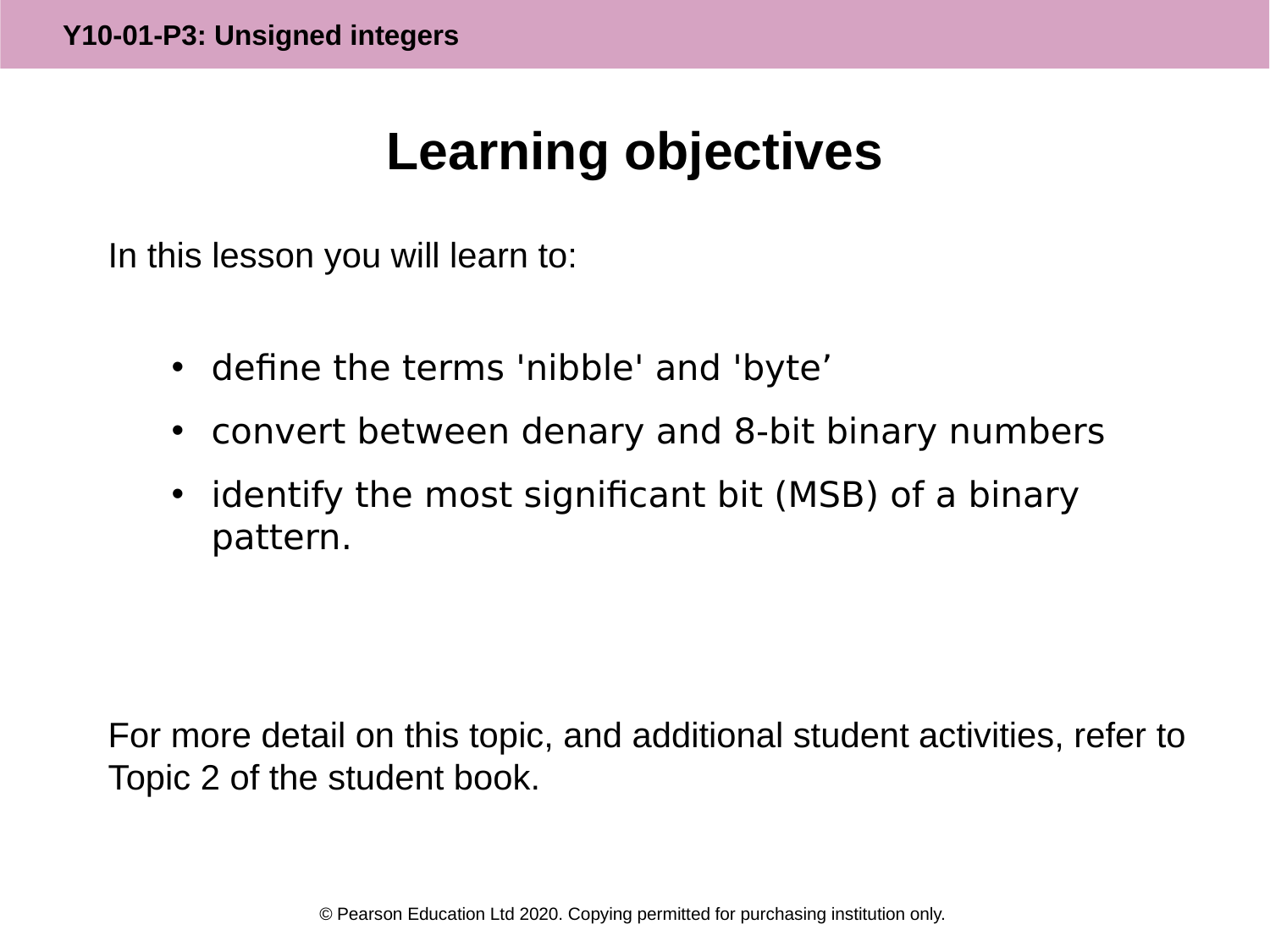

# Learning objectives
In this lesson you will learn to:

define the terms 'nibble' and 'byte’
convert between denary and 8-bit binary numbers
identify the most significant bit (MSB) of a binary pattern.

For more detail on this topic, and additional student activities, refer to Topic 2 of the student book.

© Pearson Education Ltd 2020. Copying permitted for purchasing institution only.